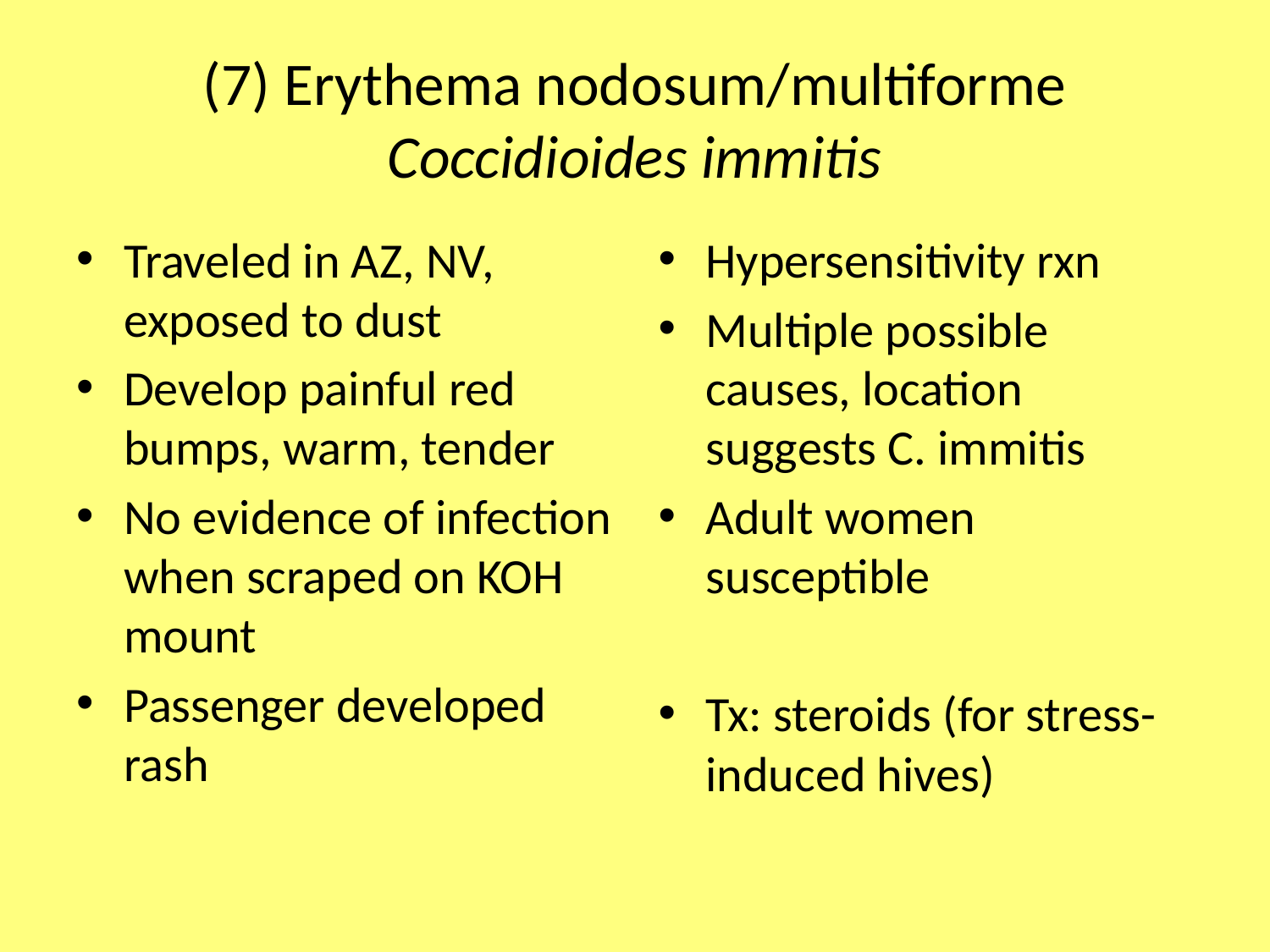

# (7) Erythema nodosum/multiforme Coccidioides immitis
Traveled in AZ, NV, exposed to dust
Develop painful red bumps, warm, tender
No evidence of infection when scraped on KOH mount
Passenger developed rash
Hypersensitivity rxn
Multiple possible causes, location suggests C. immitis
Adult women susceptible

Tx: steroids (for stress-induced hives)